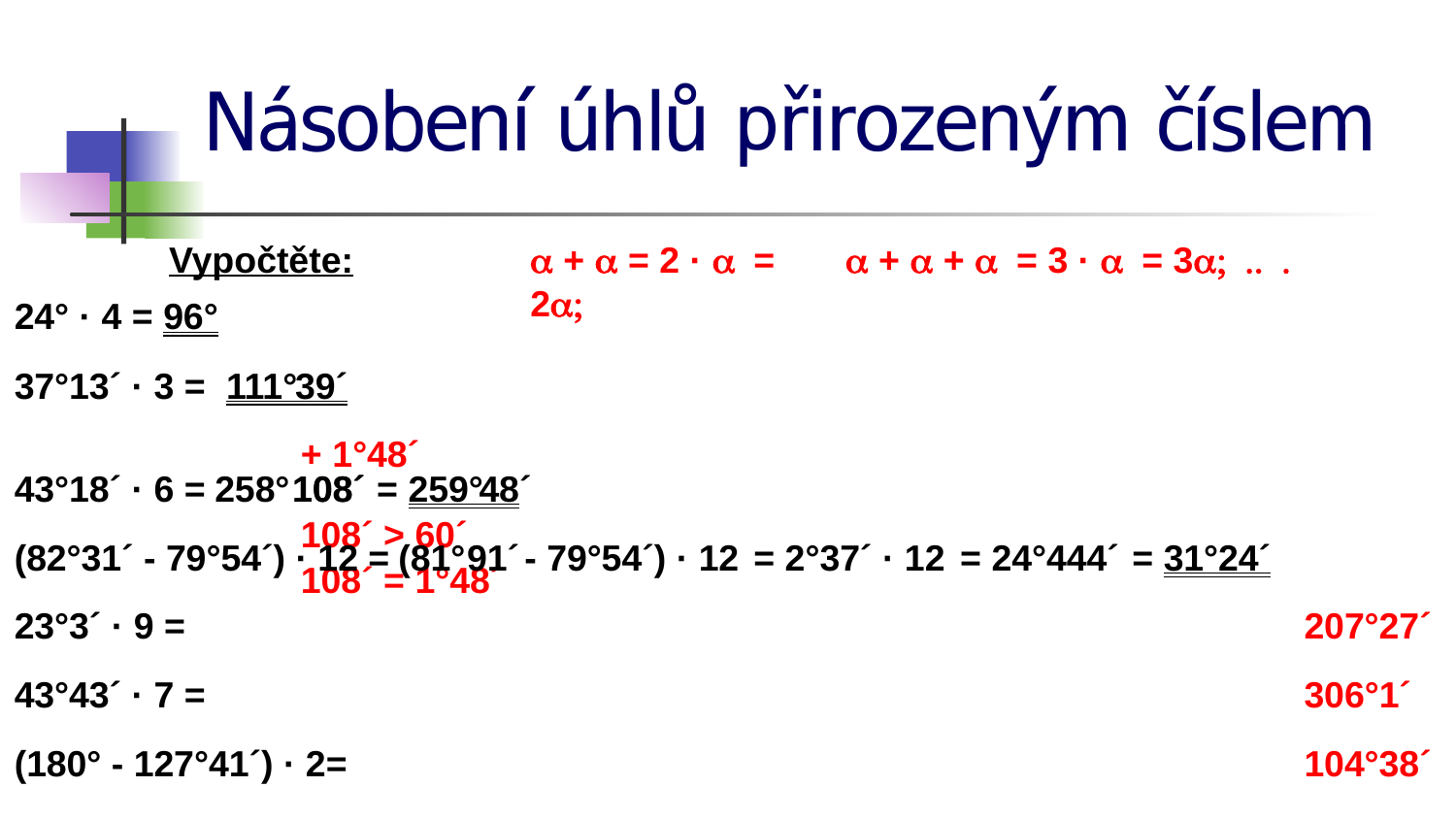

# Násobení úhlů přirozeným číslem
Vypočtěte:
α + α = 2 · α = 2α;
α + α + α = 3 · α = 3α; .. .
24° · 4 =
96°
37°13´ · 3 =
111°
39´
+ 1°48´
43°18´ · 6 =
258°
108´
108´
= 259°
48´
108´ > 60´
(82°31´ - 79°54´) · 12 =
(81°
91´
- 79°54´) · 12
= 2°37´ · 12
= 24°444´
= 31°24´
108´ = 1°48´
207°27´
23°3´ · 9 =
306°1´
43°43´ · 7 =
(180° - 127°41´) · 2=
104°38´